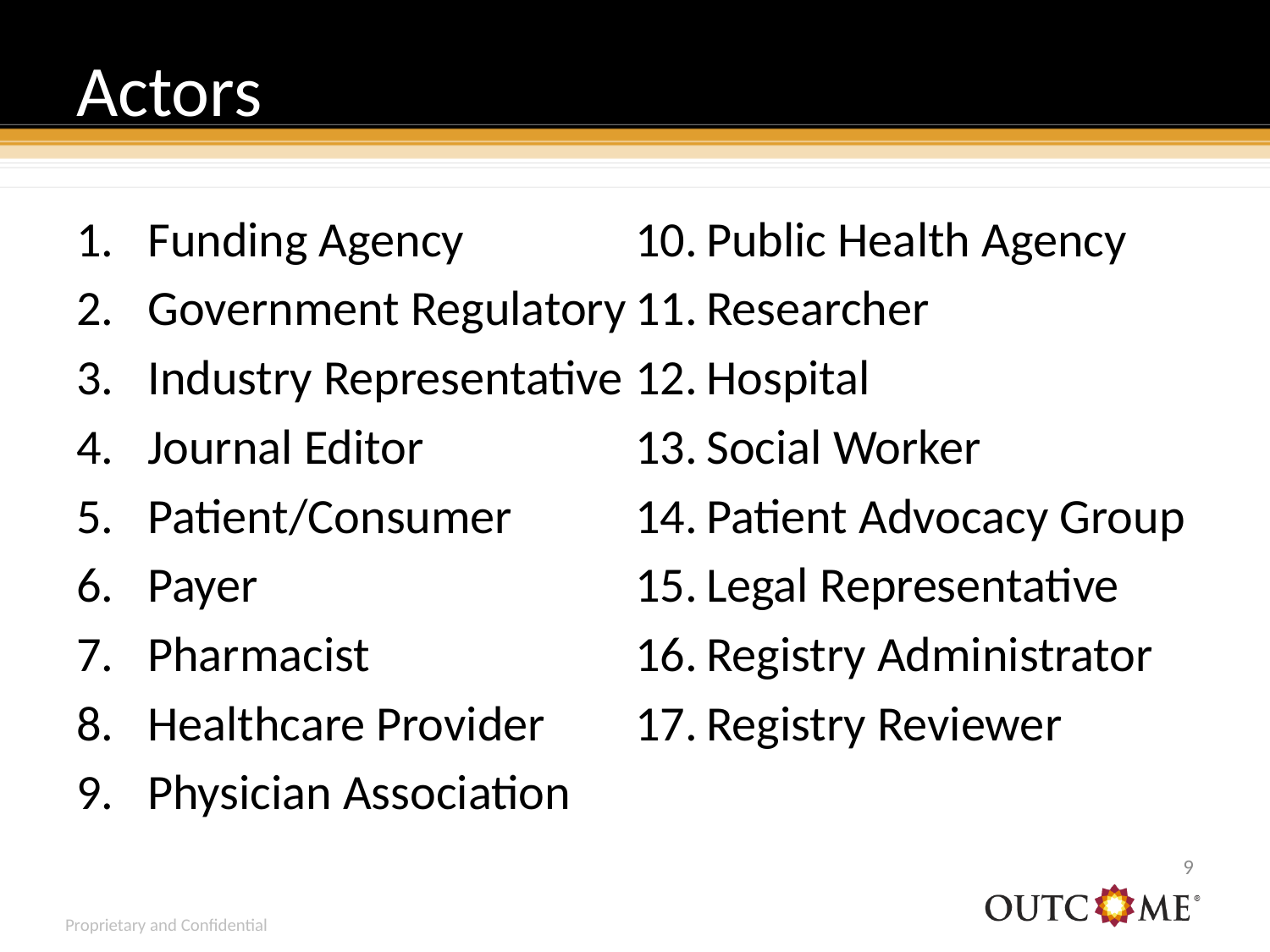

# Actors
Funding Agency
Government Regulatory
Industry Representative
Journal Editor
Patient/Consumer
Payer
Pharmacist
Healthcare Provider
Physician Association
Public Health Agency
Researcher
Hospital
Social Worker
Patient Advocacy Group
Legal Representative
Registry Administrator
Registry Reviewer
9